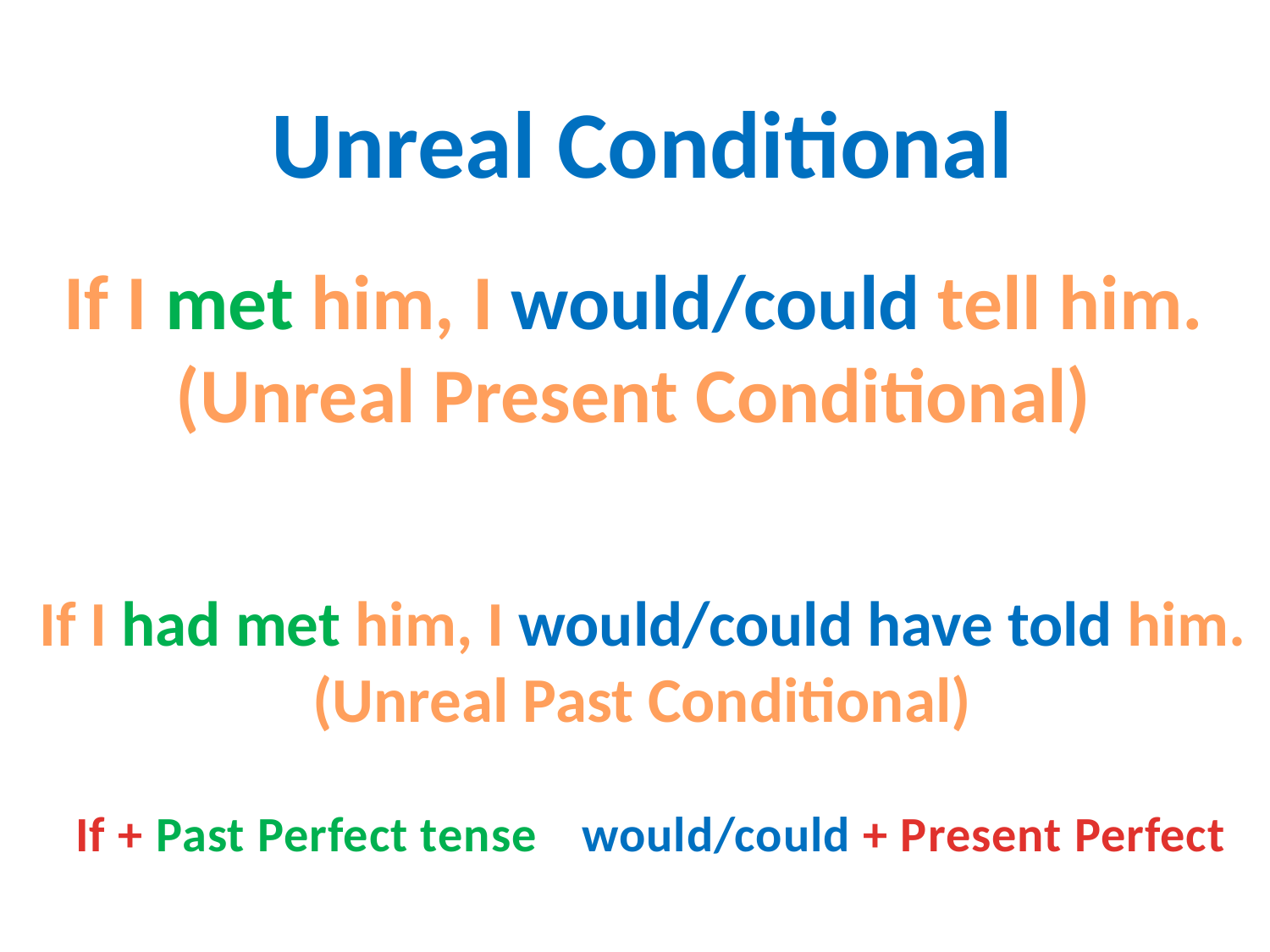

Unreal Conditional
If I met him, I would/could tell him.
(Unreal Present Conditional)
If I had met him, I would/could have told him.
(Unreal Past Conditional)
If + Past Perfect tense
would/could + Present Perfect